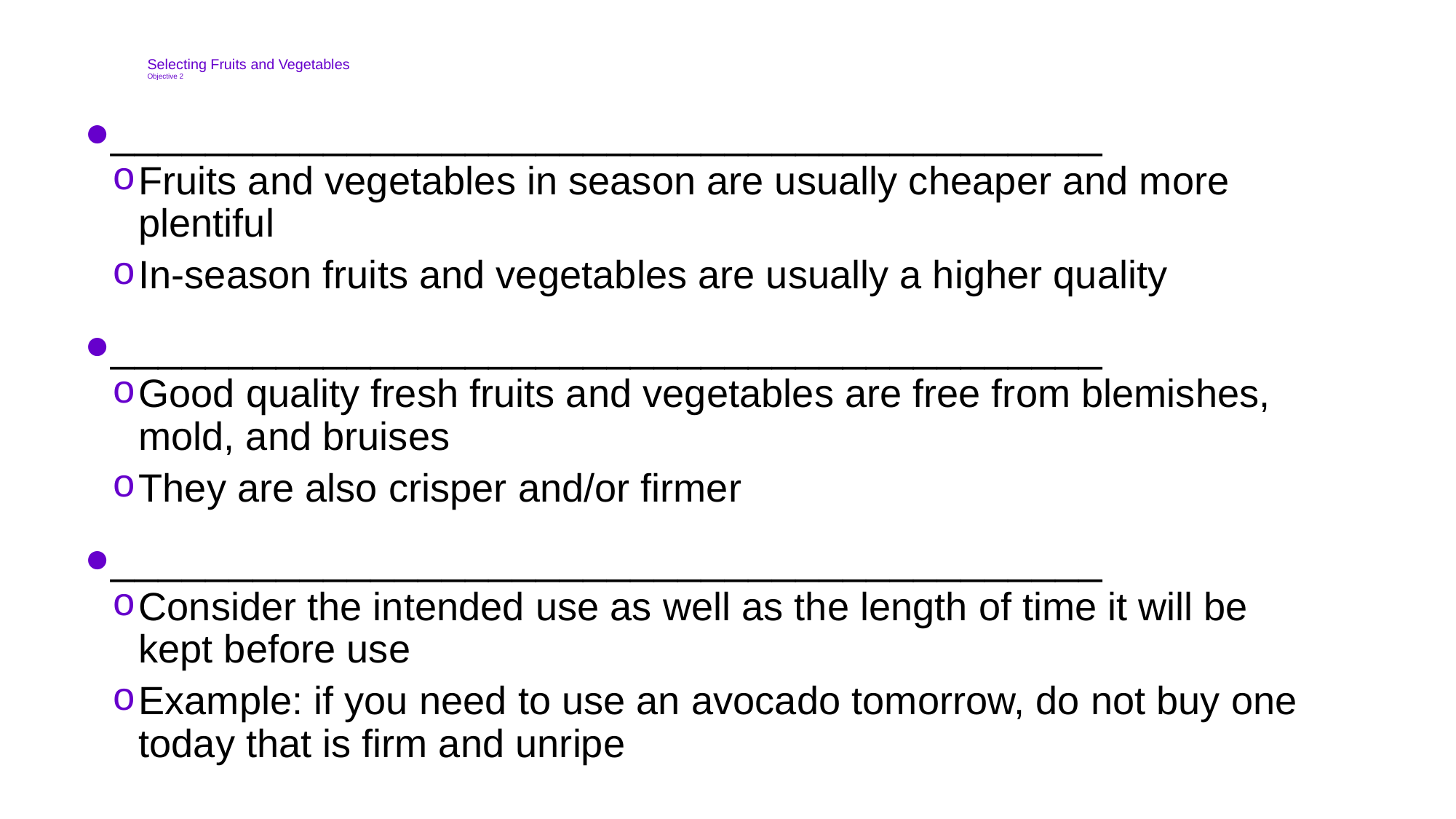

# Selecting Fruits and Vegetables Objective 2
__________________________________________
Fruits and vegetables in season are usually cheaper and more plentiful
In-season fruits and vegetables are usually a higher quality
__________________________________________
Good quality fresh fruits and vegetables are free from blemishes, mold, and bruises
They are also crisper and/or firmer
__________________________________________
Consider the intended use as well as the length of time it will be kept before use
Example: if you need to use an avocado tomorrow, do not buy one today that is firm and unripe